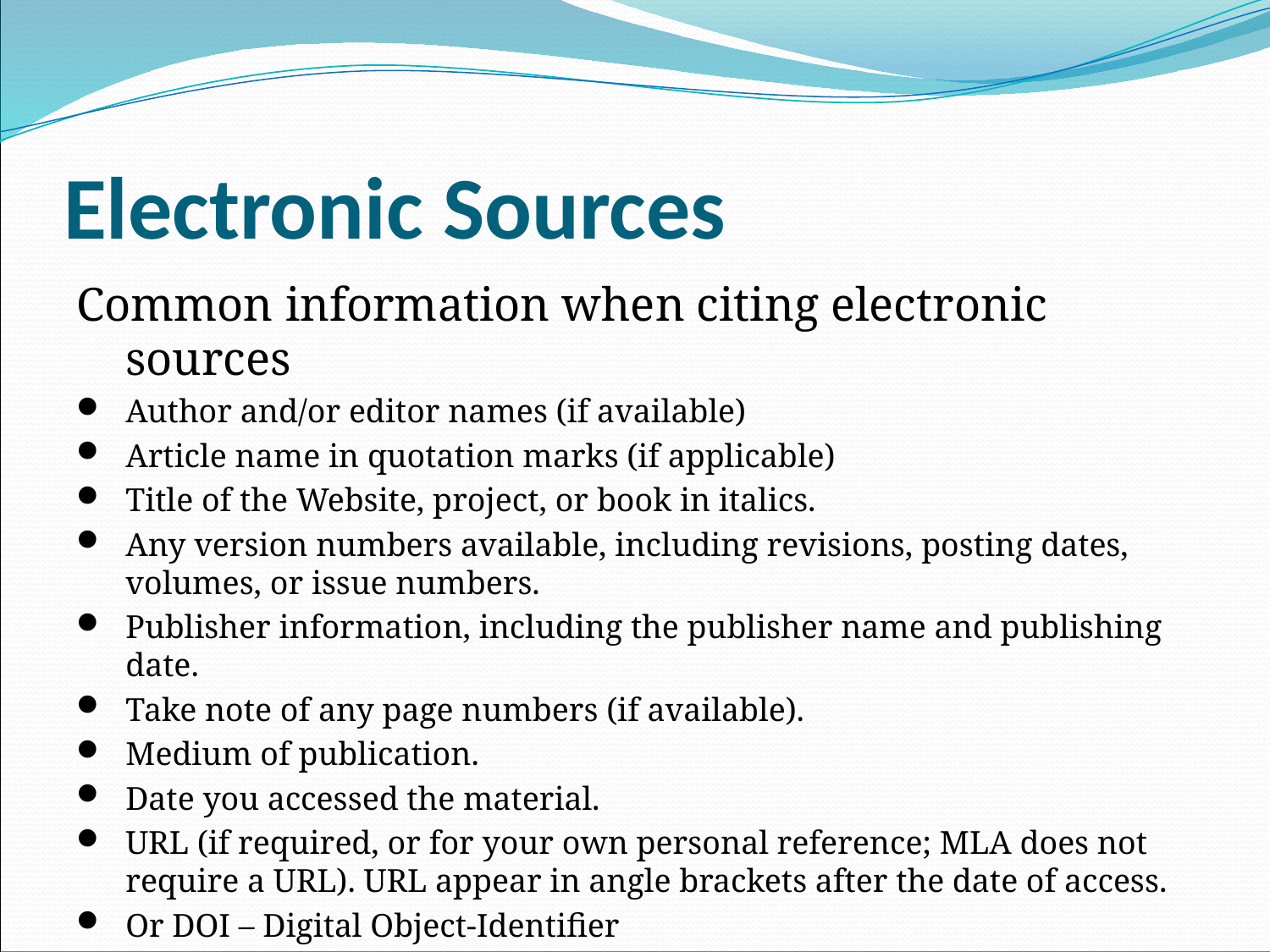

# Electronic Sources
Common information when citing electronic sources
Author and/or editor names (if available)
Article name in quotation marks (if applicable)
Title of the Website, project, or book in italics.
Any version numbers available, including revisions, posting dates, volumes, or issue numbers.
Publisher information, including the publisher name and publishing date.
Take note of any page numbers (if available).
Medium of publication.
Date you accessed the material.
URL (if required, or for your own personal reference; MLA does not require a URL). URL appear in angle brackets after the date of access.
Or DOI – Digital Object-Identifier